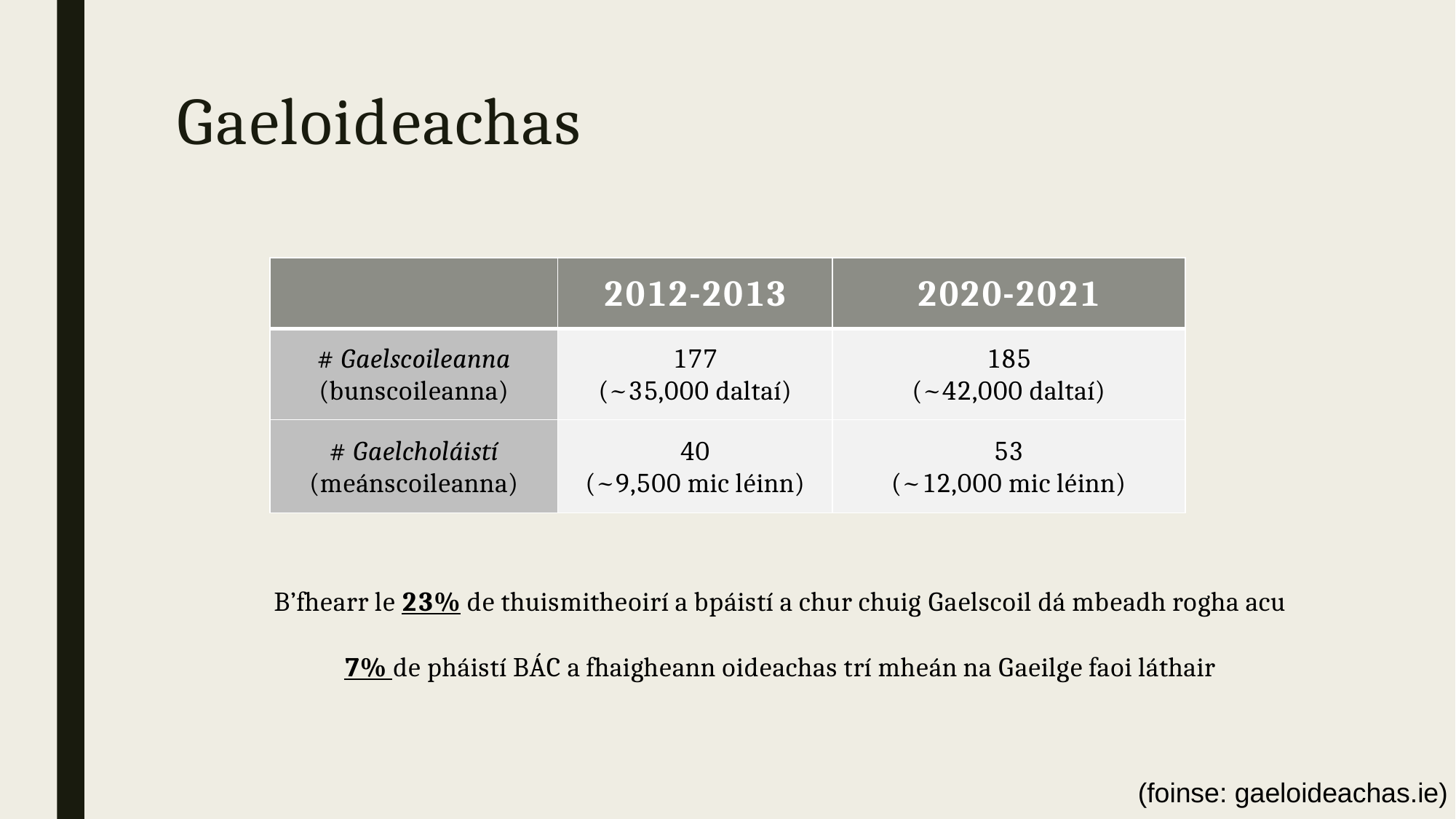

# Gaeloideachas
|  | 2012-2013 | 2020-2021 |
| --- | --- | --- |
| # Gaelscoileanna (bunscoileanna) | 177 (~35,000 daltaí) | 185 (~42,000 daltaí) |
| # Gaelcholáistí (meánscoileanna) | 40 (~9,500 mic léinn) | 53 (~12,000 mic léinn) |
B’fhearr le 23% de thuismitheoirí a bpáistí a chur chuig Gaelscoil dá mbeadh rogha acu

7% de pháistí BÁC a fhaigheann oideachas trí mheán na Gaeilge faoi láthair
(foinse: gaeloideachas.ie)